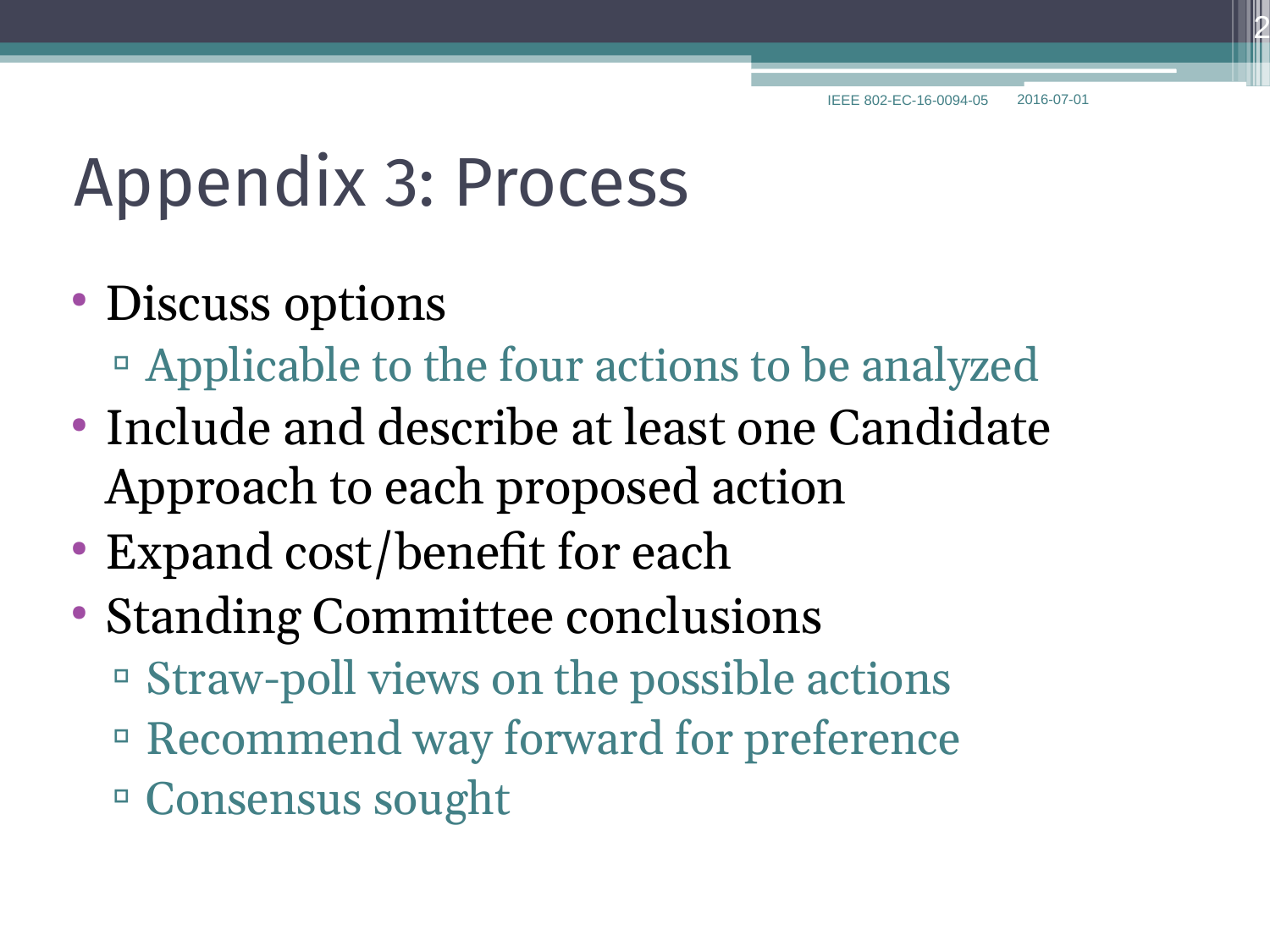

28
Appendix 3: Process
Discuss options
Applicable to the four actions to be analyzed
Include and describe at least one Candidate Approach to each proposed action
Expand cost/benefit for each
Standing Committee conclusions
Straw-poll views on the possible actions
Recommend way forward for preference
Consensus sought